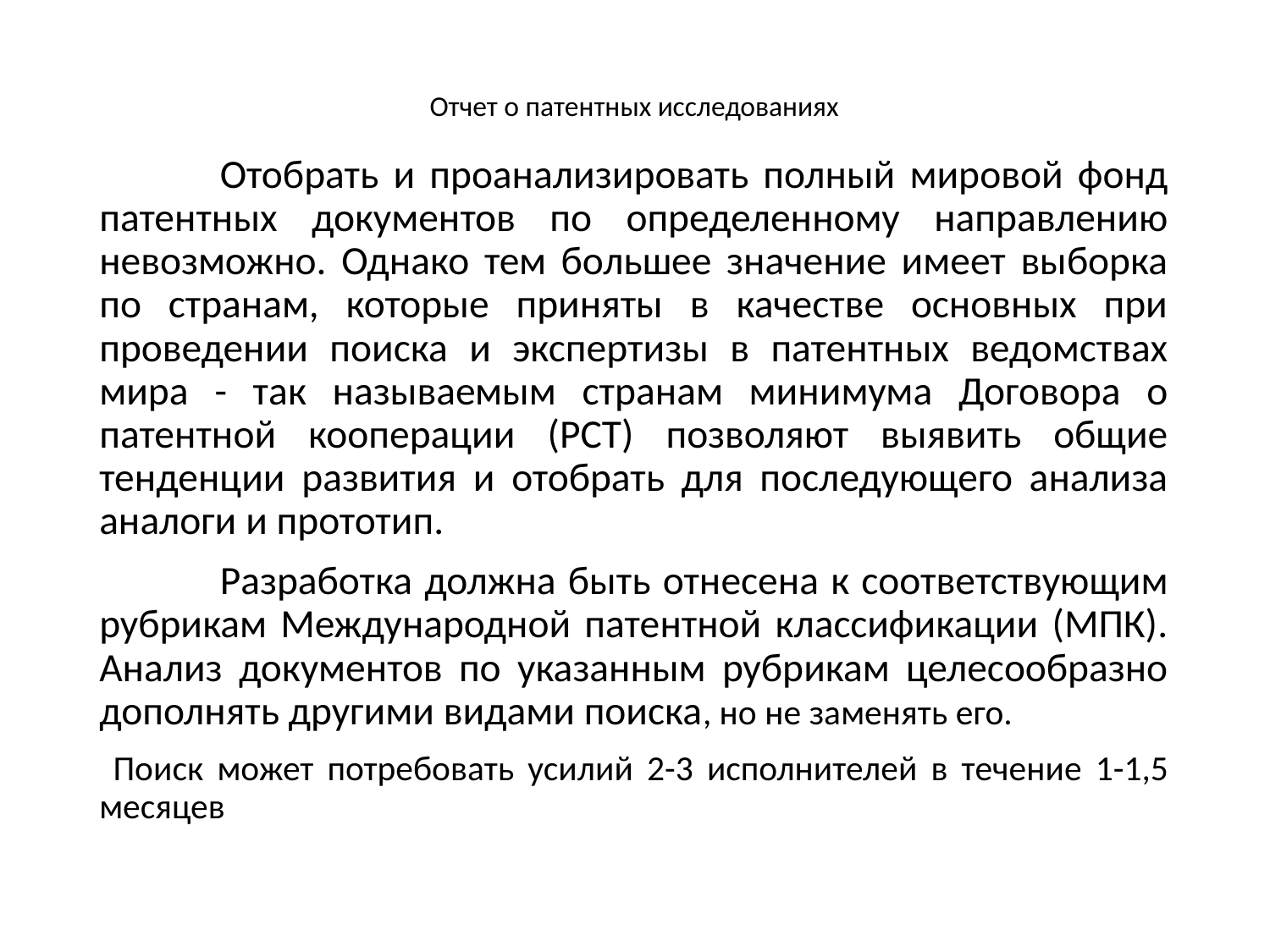

# Отчет о патентных исследованиях
	Отобрать и проанализировать полный мировой фонд патентных документов по определенному направлению невозможно. Однако тем большее значение имеет выборка по странам, которые приняты в качестве основных при проведении поиска и экспертизы в патентных ведомствах мира - так называемым странам минимума Договора о патентной кооперации (РСТ) позволяют выявить общие тенденции развития и отобрать для последующего анализа аналоги и прототип.
	Разработка должна быть отнесена к соответствующим рубрикам Международной патентной классификации (МПК). Анализ документов по указанным рубрикам целесообразно дополнять другими видами поиска, но не заменять его.
 Поиск может потребовать усилий 2-3 исполнителей в течение 1-1,5 месяцев